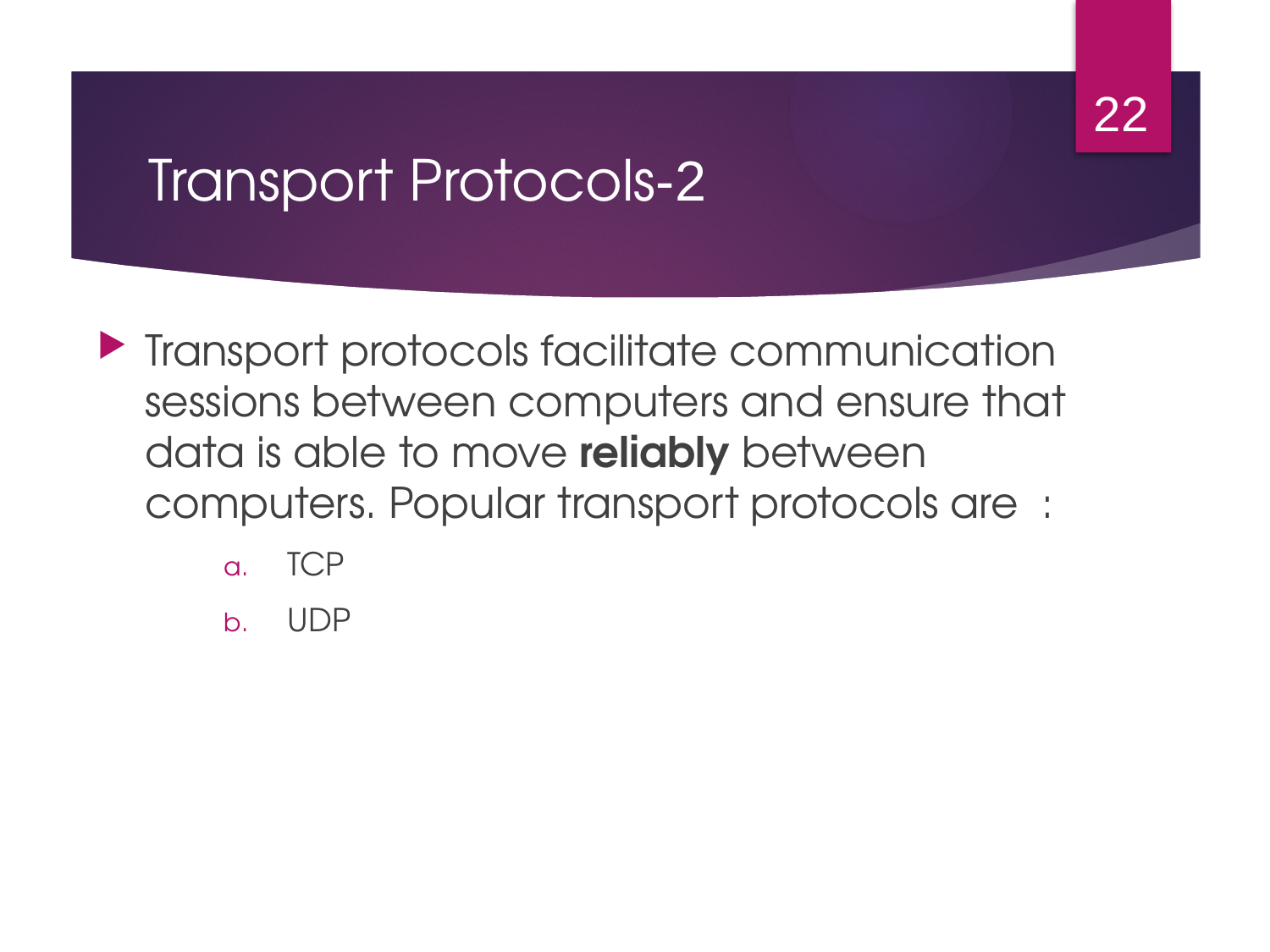

22
# 2-Transport Protocols
Transport protocols facilitate communication sessions between computers and ensure that data is able to move reliably between computers. Popular transport protocols are  :
TCP
UDP